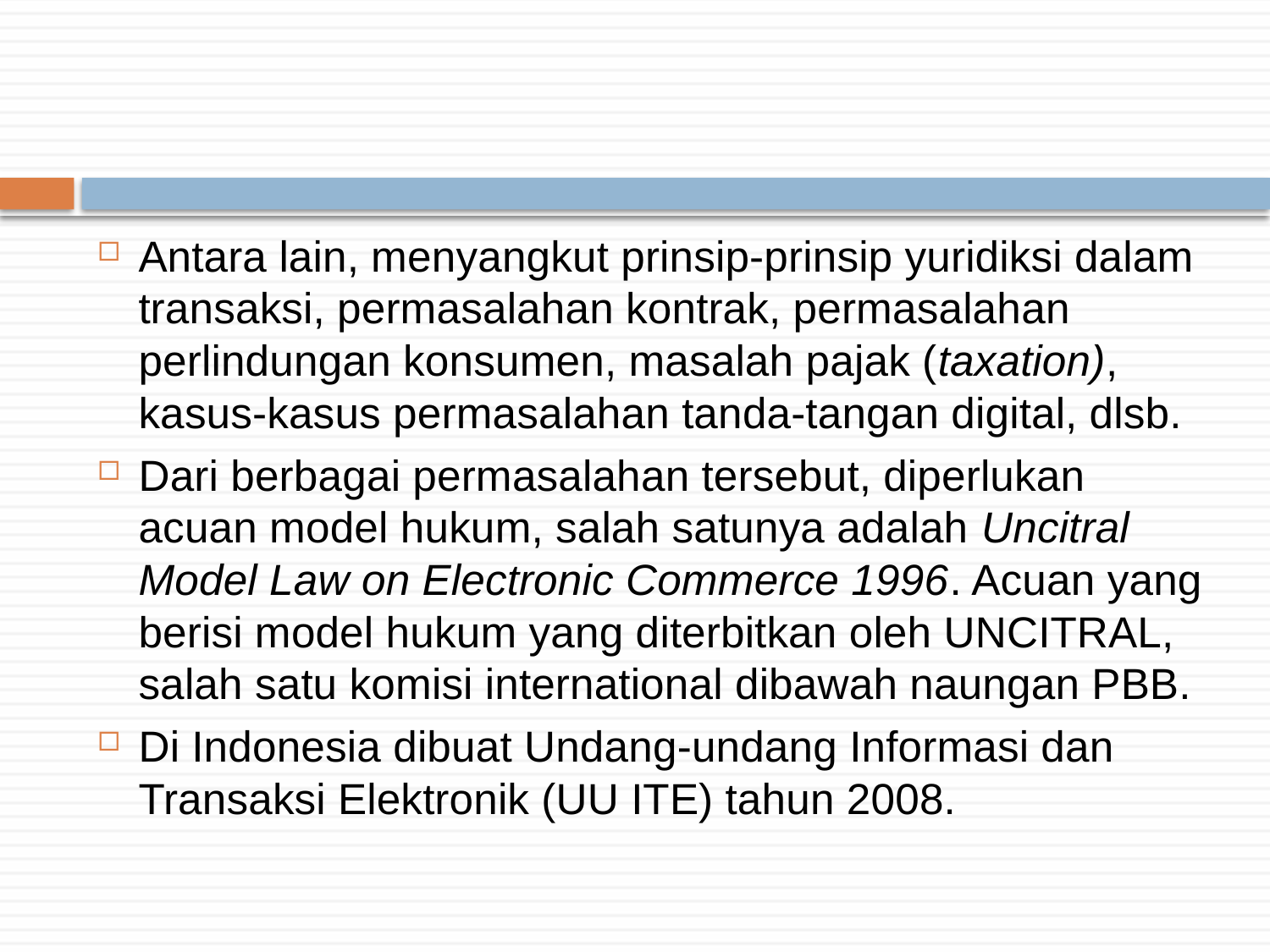

#
Antara lain, menyangkut prinsip-prinsip yuridiksi dalam transaksi, permasalahan kontrak, permasalahan perlindungan konsumen, masalah pajak (taxation), kasus-kasus permasalahan tanda-tangan digital, dlsb.
Dari berbagai permasalahan tersebut, diperlukan acuan model hukum, salah satunya adalah Uncitral Model Law on Electronic Commerce 1996. Acuan yang berisi model hukum yang diterbitkan oleh UNCITRAL, salah satu komisi international dibawah naungan PBB.
Di Indonesia dibuat Undang-undang Informasi dan Transaksi Elektronik (UU ITE) tahun 2008.